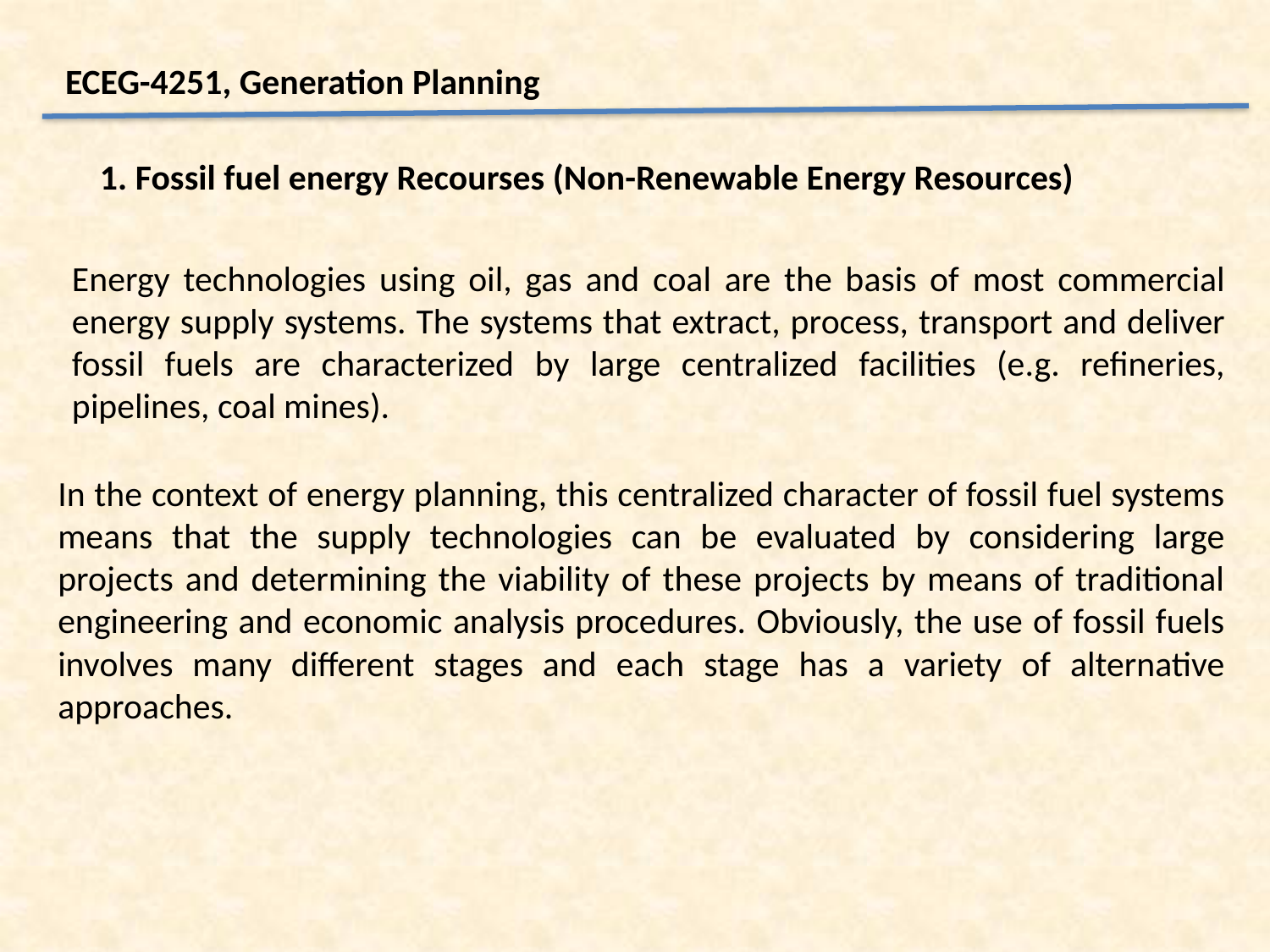

ECEG-4251, Generation Planning
1. Fossil fuel energy Recourses (Non-Renewable Energy Resources)
Energy technologies using oil, gas and coal are the basis of most commercial energy supply systems. The systems that extract, process, transport and deliver fossil fuels are characterized by large centralized facilities (e.g. refineries, pipelines, coal mines).
In the context of energy planning, this centralized character of fossil fuel systems means that the supply technologies can be evaluated by considering large projects and determining the viability of these projects by means of traditional engineering and economic analysis procedures. Obviously, the use of fossil fuels involves many different stages and each stage has a variety of alternative approaches.